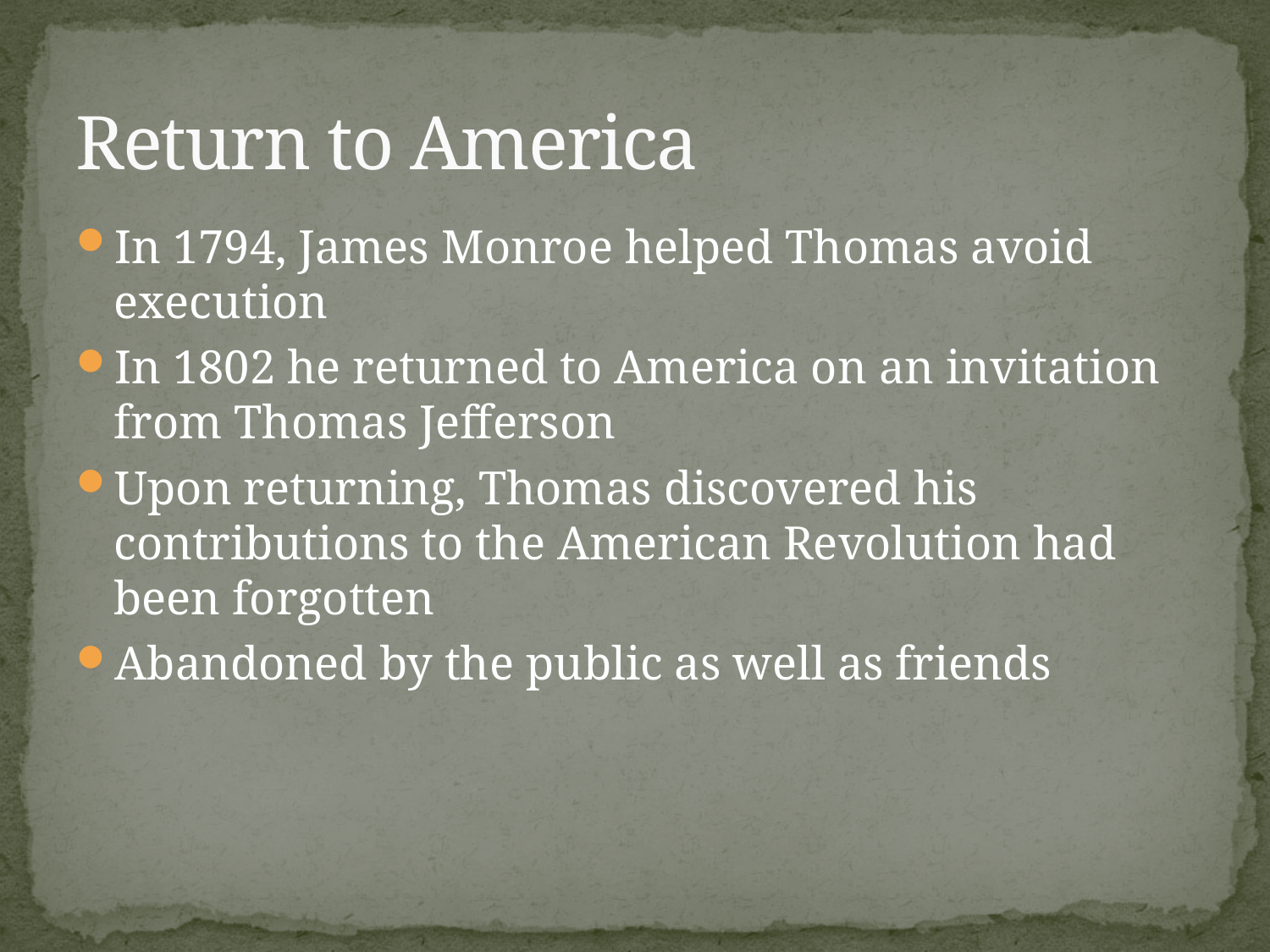

# Return to America
In 1794, James Monroe helped Thomas avoid execution
In 1802 he returned to America on an invitation from Thomas Jefferson
Upon returning, Thomas discovered his contributions to the American Revolution had been forgotten
Abandoned by the public as well as friends